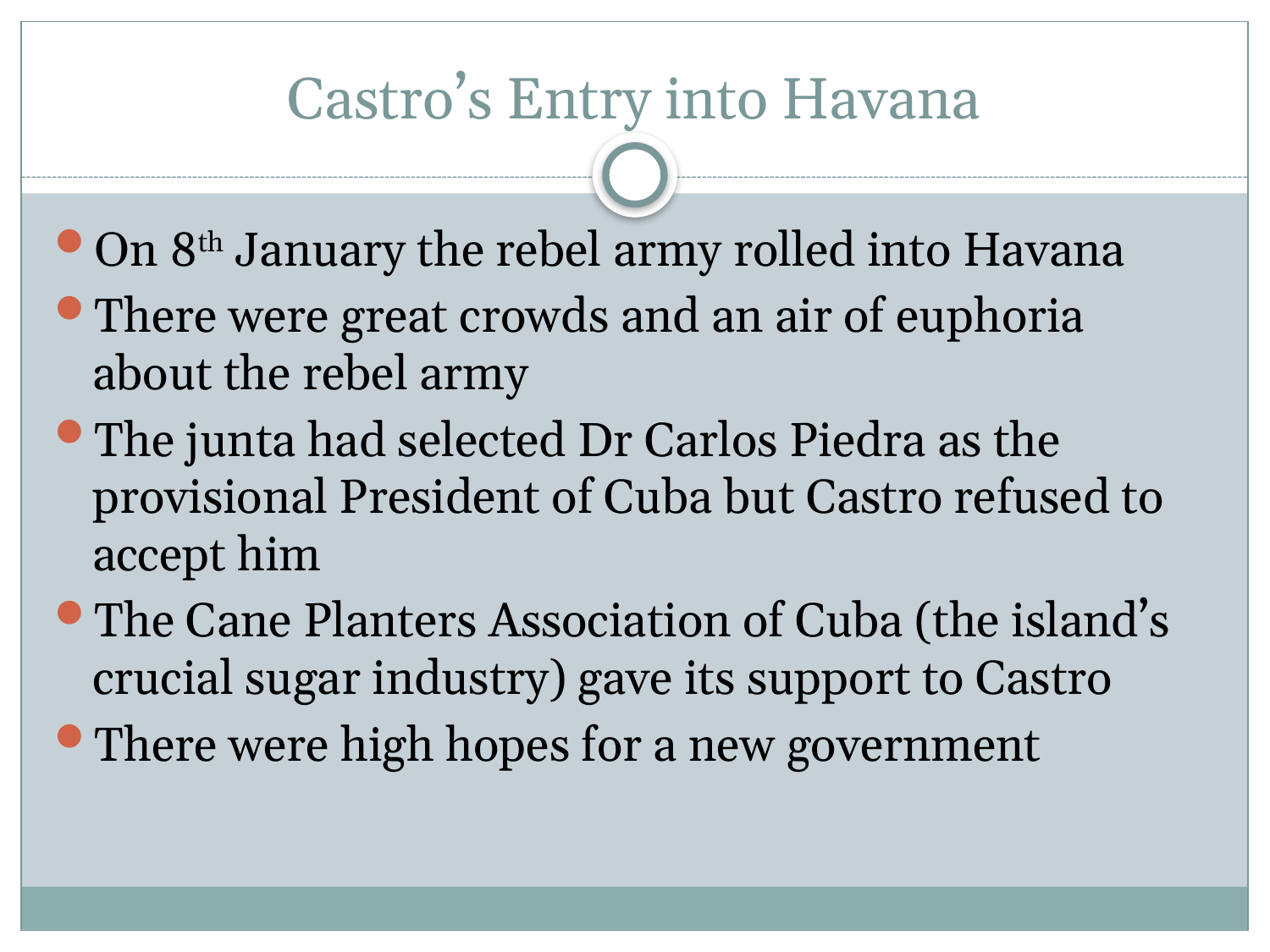

# Castro’s Entry into Havana
On 8th January the rebel army rolled into Havana
There were great crowds and an air of euphoria about the rebel army
The junta had selected Dr Carlos Piedra as the provisional President of Cuba but Castro refused to accept him
The Cane Planters Association of Cuba (the island’s crucial sugar industry) gave its support to Castro
There were high hopes for a new government